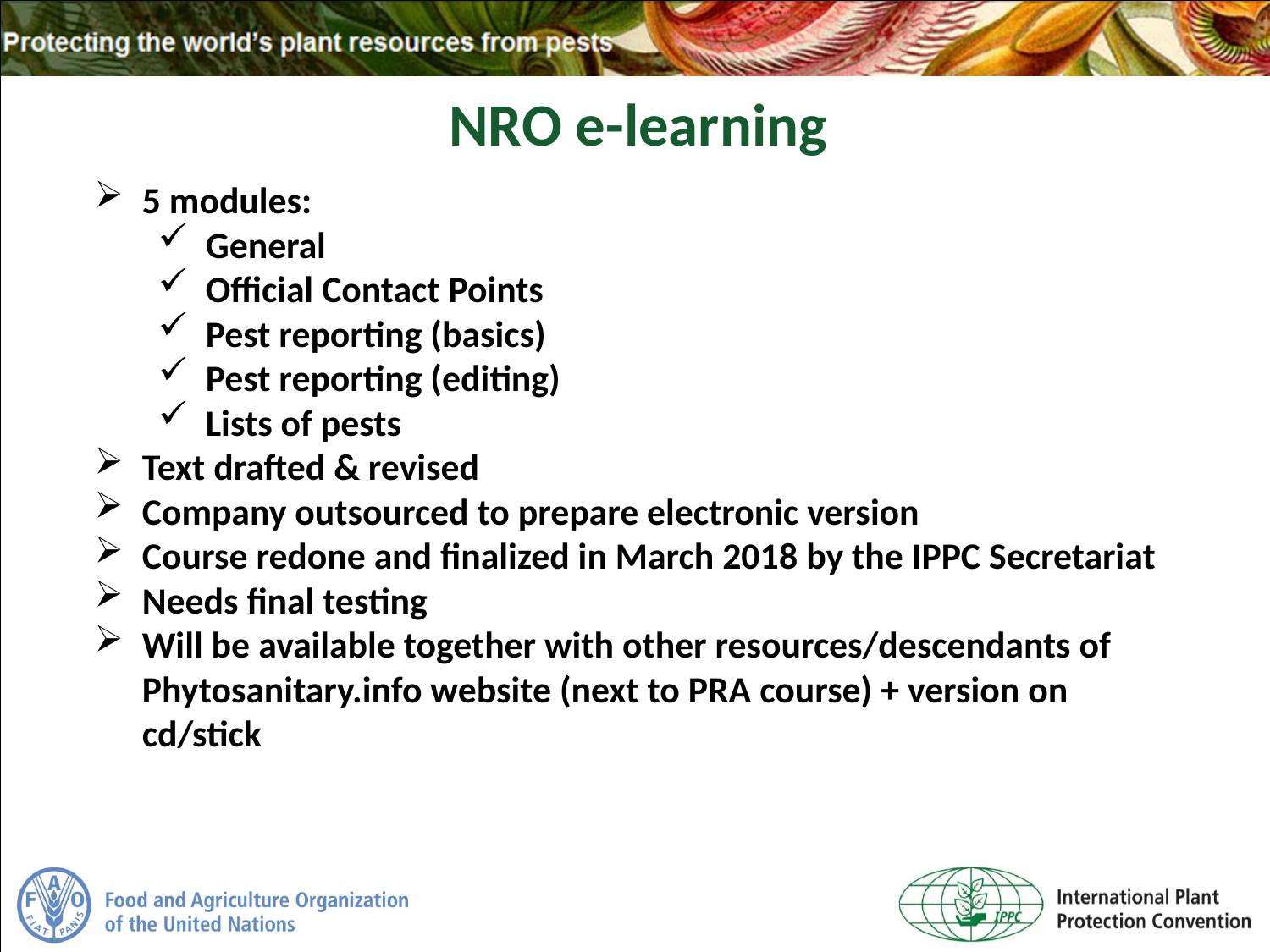

NRO e-learning
5 modules:
General
Official Contact Points
Pest reporting (basics)
Pest reporting (editing)
Lists of pests
Text drafted & revised
Company outsourced to prepare electronic version
Course redone and finalized in March 2018 by the IPPC Secretariat
Needs final testing
Will be available together with other resources/descendants of  Phytosanitary.info website (next to PRA course) + version on cd/stick